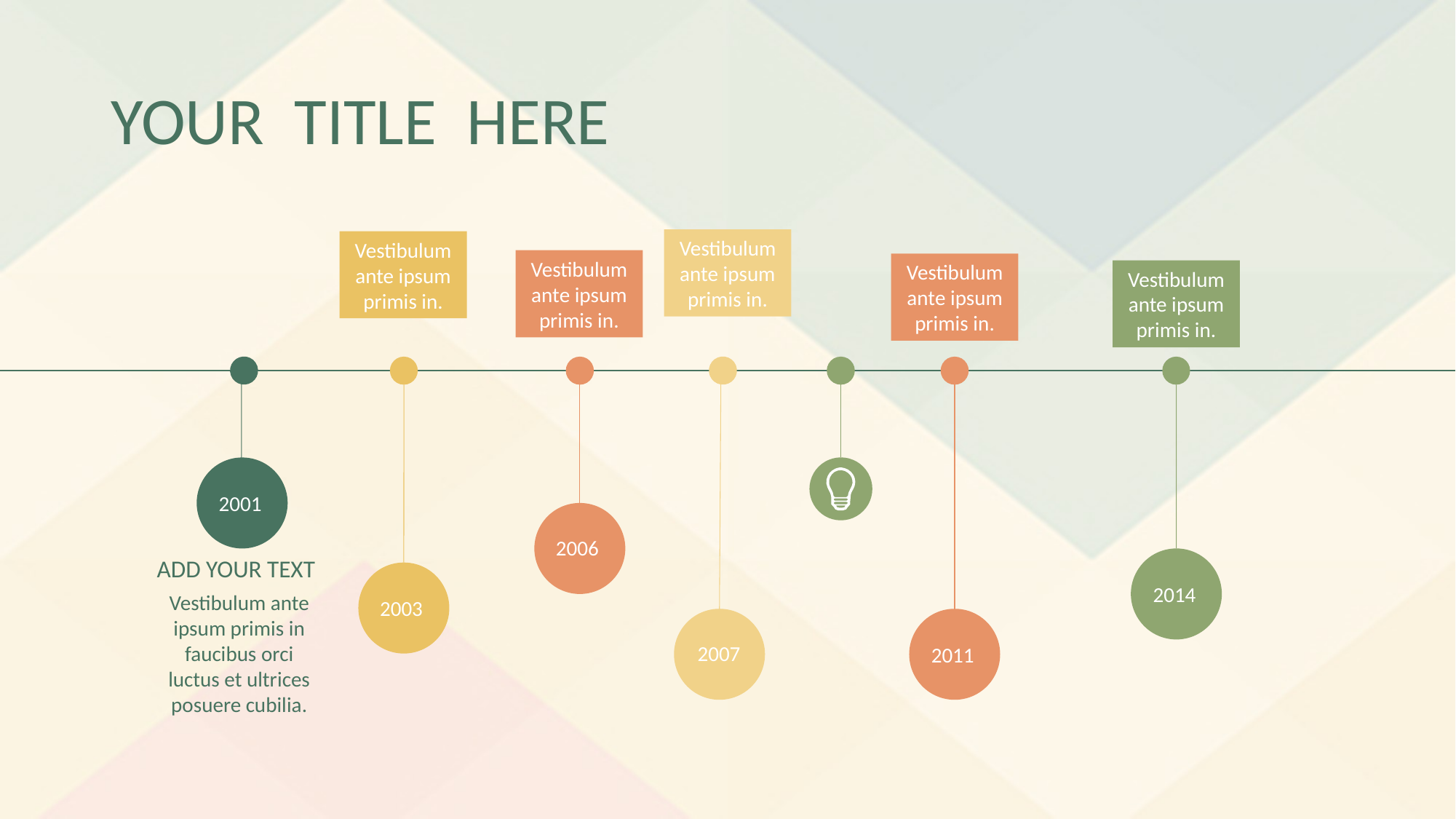

# Your  Title  Here
Vestibulum ante ipsum primis in.
Vestibulum ante ipsum primis in.
Vestibulum ante ipsum primis in.
Vestibulum ante ipsum primis in.
Vestibulum ante ipsum primis in.

2001

2006
ADD YOUR TEXT

2014
Vestibulum ante ipsum primis in faucibus orci luctus et ultrices posuere cubilia.
2003

2007
2011